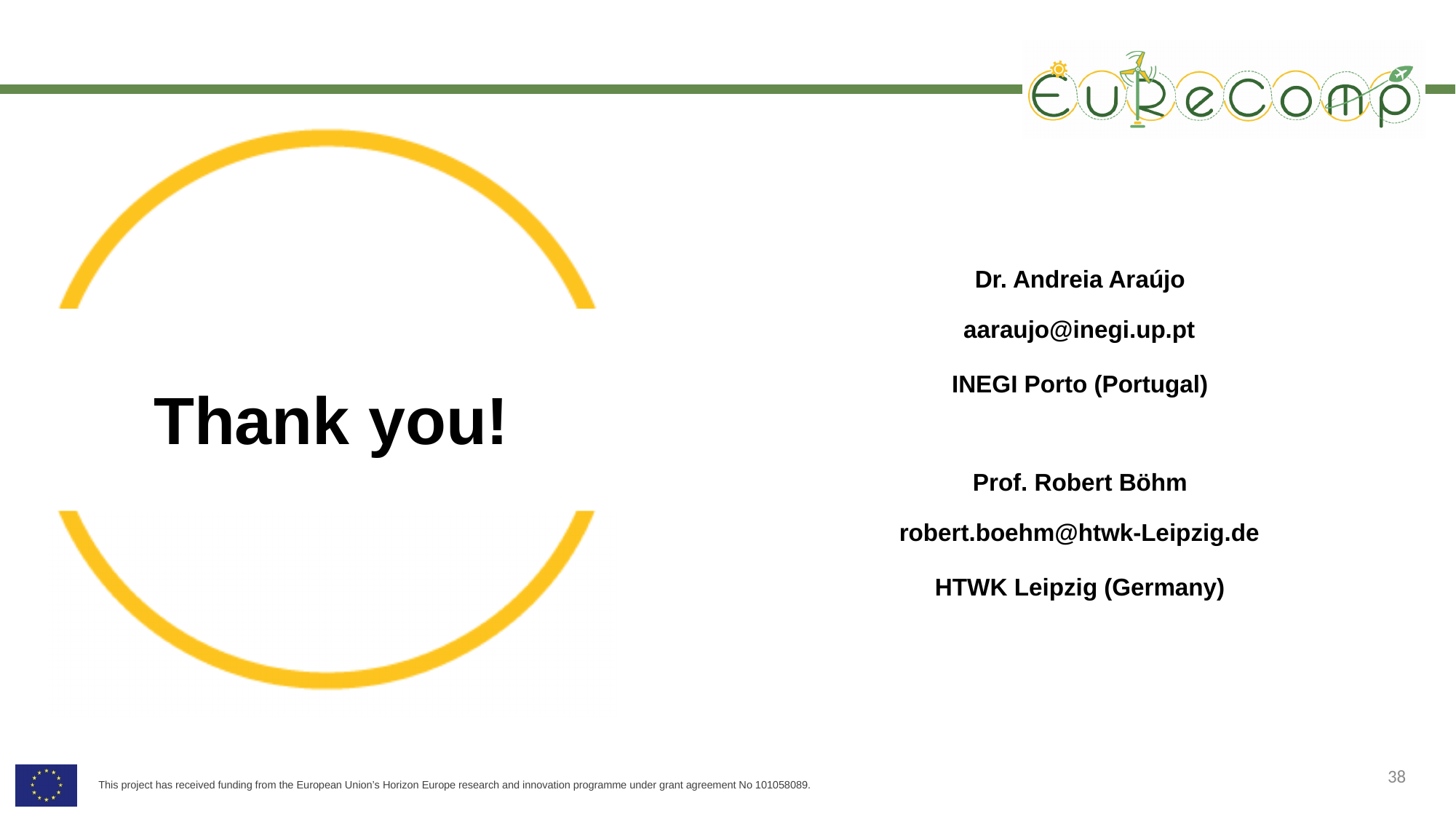

Dr. Andreia Araújo
aaraujo@inegi.up.pt
INEGI Porto (Portugal)
Prof. Robert Böhm
robert.boehm@htwk-Leipzig.de
HTWK Leipzig (Germany)
38